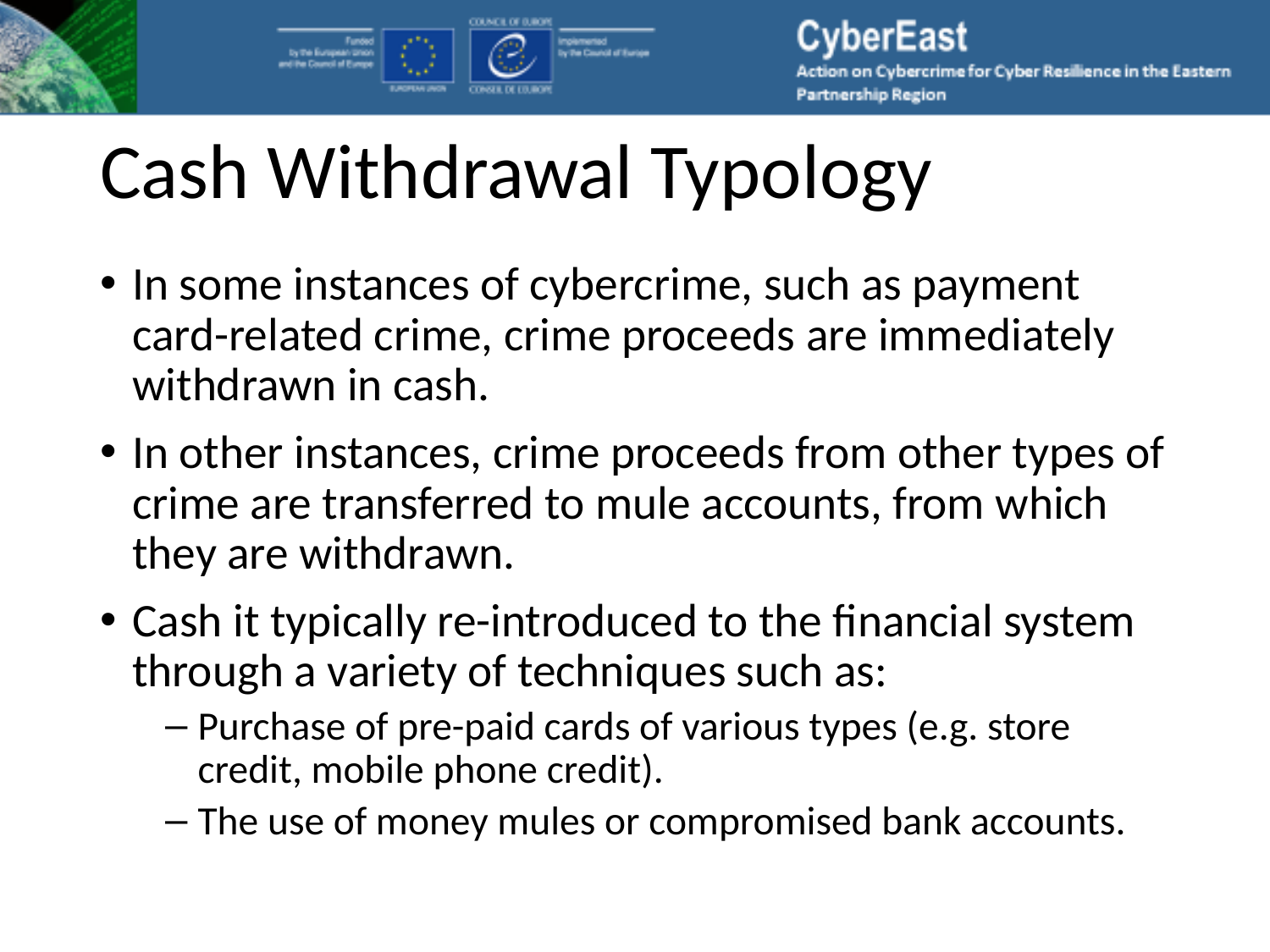

# Cash Withdrawal Typology
In some instances of cybercrime, such as payment card-related crime, crime proceeds are immediately withdrawn in cash.
In other instances, crime proceeds from other types of crime are transferred to mule accounts, from which they are withdrawn.
Cash it typically re-introduced to the financial system through a variety of techniques such as:
Purchase of pre-paid cards of various types (e.g. store credit, mobile phone credit).
The use of money mules or compromised bank accounts.